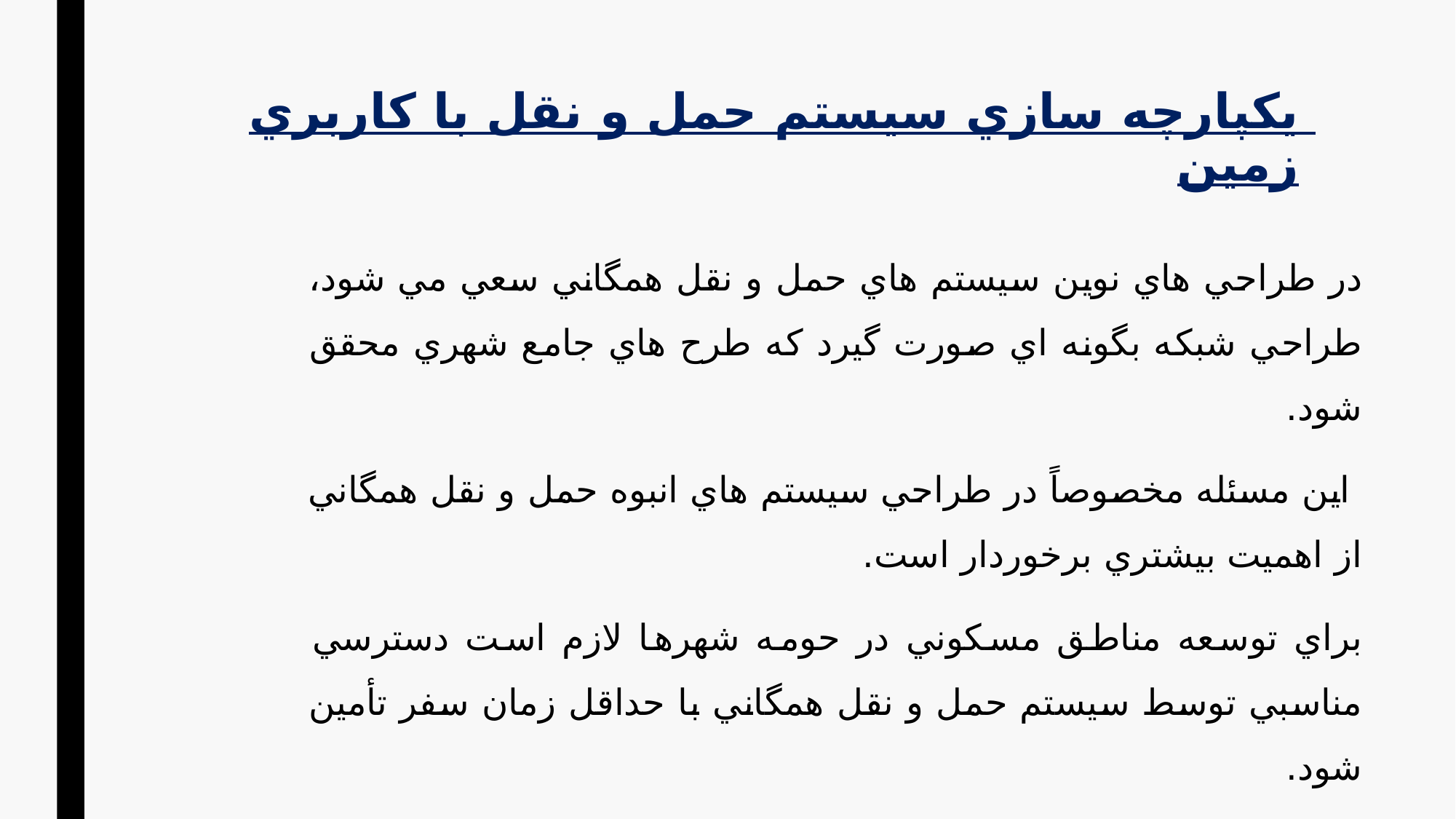

# يكپارچه سازي سيستم حمل و نقل با كاربري زمين
در طراحي هاي نوين سيستم هاي حمل و نقل همگاني سعي مي شود، طراحي شبكه بگونه اي صورت گيرد كه طرح هاي جامع شهري محقق شود.
 اين مسئله مخصوصاً در طراحي سيستم هاي انبوه حمل و نقل همگاني از اهميت بيشتري برخوردار است.
براي توسعه مناطق مسكوني در حومه شهرها لازم است دسترسي مناسبي توسط سيستم حمل و نقل همگاني با حداقل زمان سفر تأمين شود.